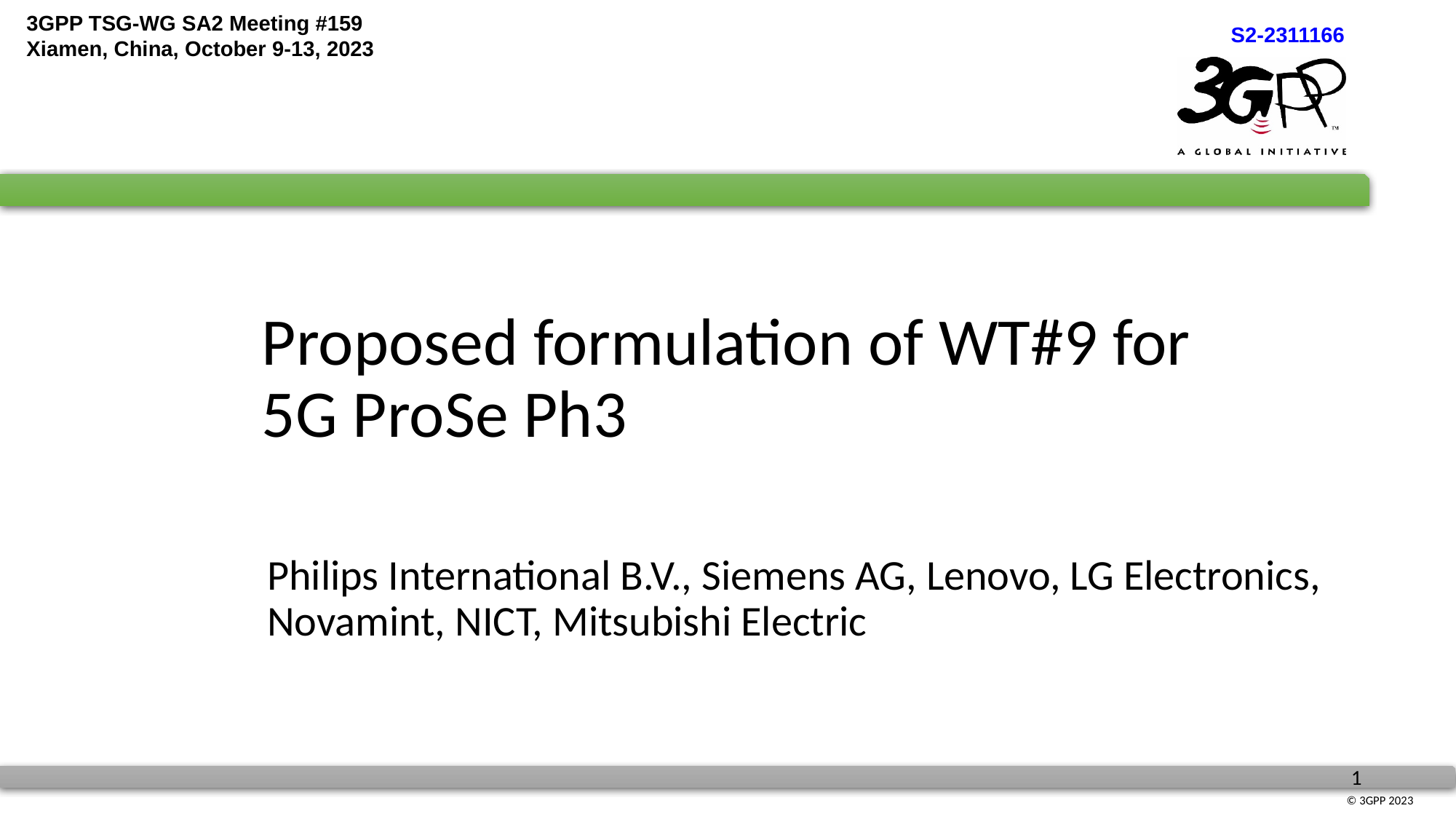

# Proposed formulation of WT#9 for 5G ProSe Ph3
Philips International B.V., Siemens AG, Lenovo, LG Electronics, Novamint, NICT, Mitsubishi Electric